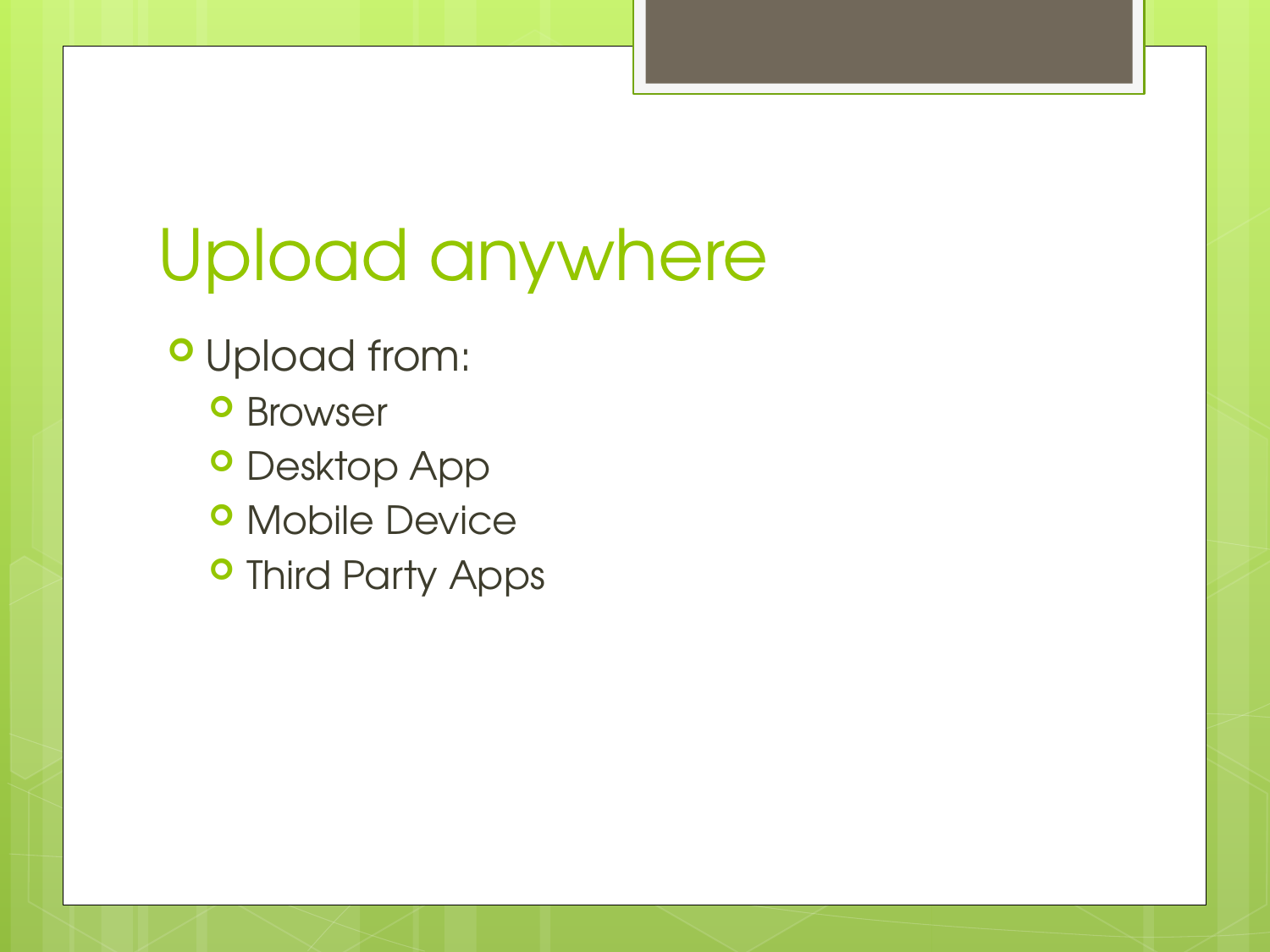

# Upload anywhere
Upload from:
Browser
Desktop App
Mobile Device
Third Party Apps